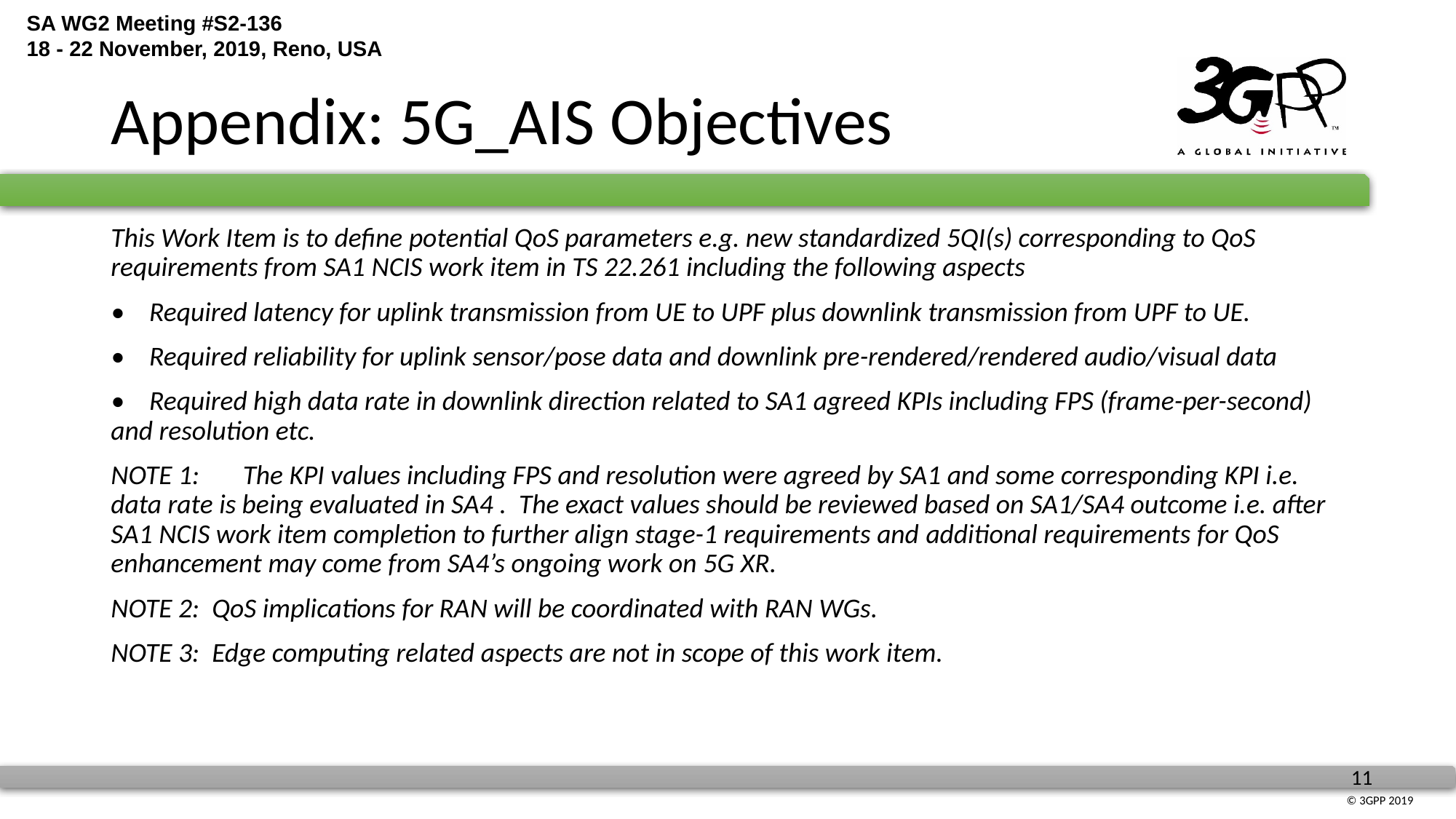

# Appendix: 5G_AIS Objectives
This Work Item is to define potential QoS parameters e.g. new standardized 5QI(s) corresponding to QoS requirements from SA1 NCIS work item in TS 22.261 including the following aspects
•    Required latency for uplink transmission from UE to UPF plus downlink transmission from UPF to UE.
•    Required reliability for uplink sensor/pose data and downlink pre-rendered/rendered audio/visual data
•    Required high data rate in downlink direction related to SA1 agreed KPIs including FPS (frame-per-second) and resolution etc.
NOTE 1:       The KPI values including FPS and resolution were agreed by SA1 and some corresponding KPI i.e. data rate is being evaluated in SA4 .  The exact values should be reviewed based on SA1/SA4 outcome i.e. after SA1 NCIS work item completion to further align stage-1 requirements and additional requirements for QoS enhancement may come from SA4’s ongoing work on 5G XR.
NOTE 2:  QoS implications for RAN will be coordinated with RAN WGs.
NOTE 3:  Edge computing related aspects are not in scope of this work item.